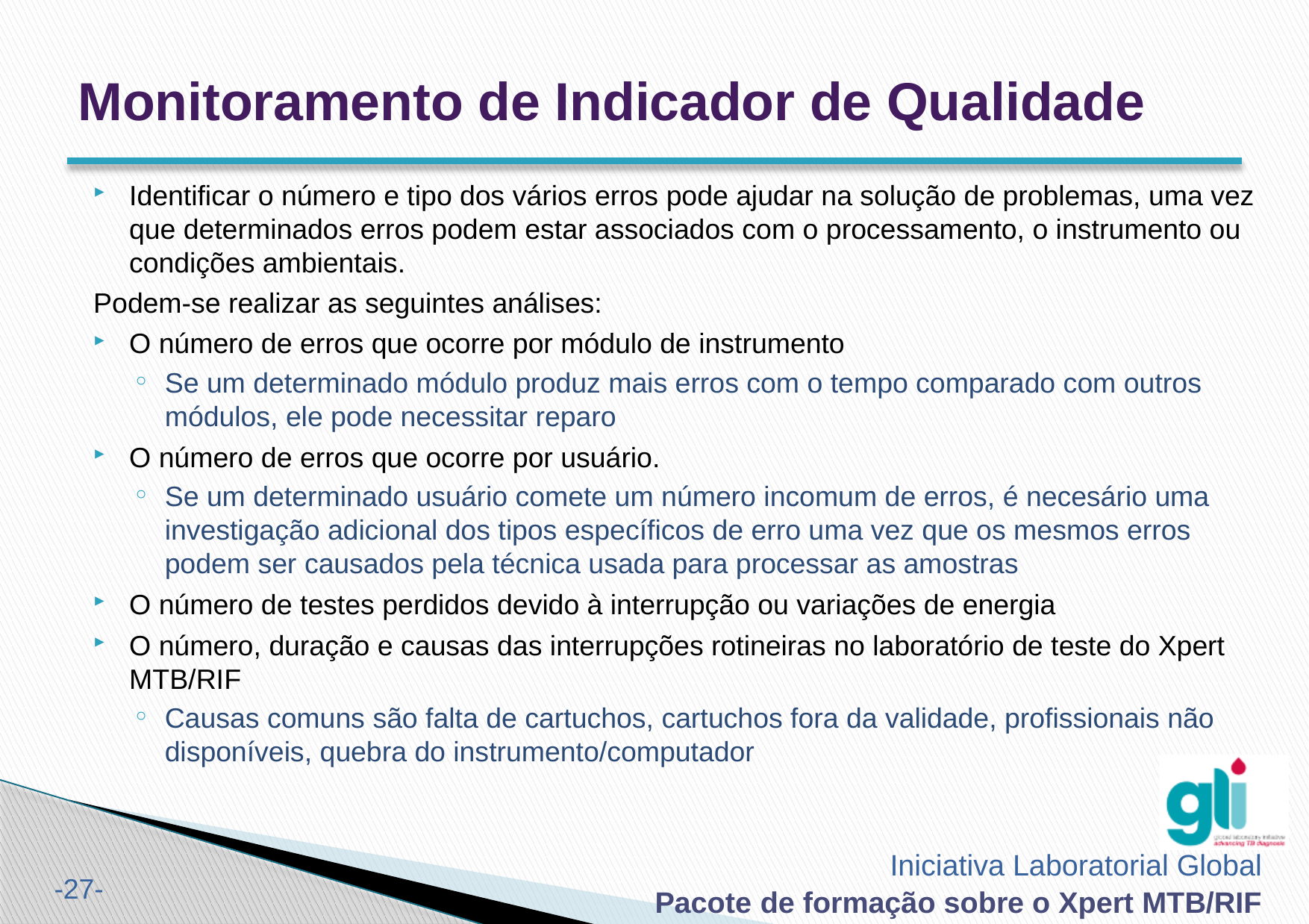

# Monitoramento de Indicador de Qualidade
Identificar o número e tipo dos vários erros pode ajudar na solução de problemas, uma vez que determinados erros podem estar associados com o processamento, o instrumento ou condições ambientais.
Podem-se realizar as seguintes análises:
O número de erros que ocorre por módulo de instrumento
Se um determinado módulo produz mais erros com o tempo comparado com outros módulos, ele pode necessitar reparo
O número de erros que ocorre por usuário.
Se um determinado usuário comete um número incomum de erros, é necesário uma investigação adicional dos tipos específicos de erro uma vez que os mesmos erros podem ser causados pela técnica usada para processar as amostras
O número de testes perdidos devido à interrupção ou variações de energia
O número, duração e causas das interrupções rotineiras no laboratório de teste do Xpert MTB/RIF
Causas comuns são falta de cartuchos, cartuchos fora da validade, profissionais não disponíveis, quebra do instrumento/computador